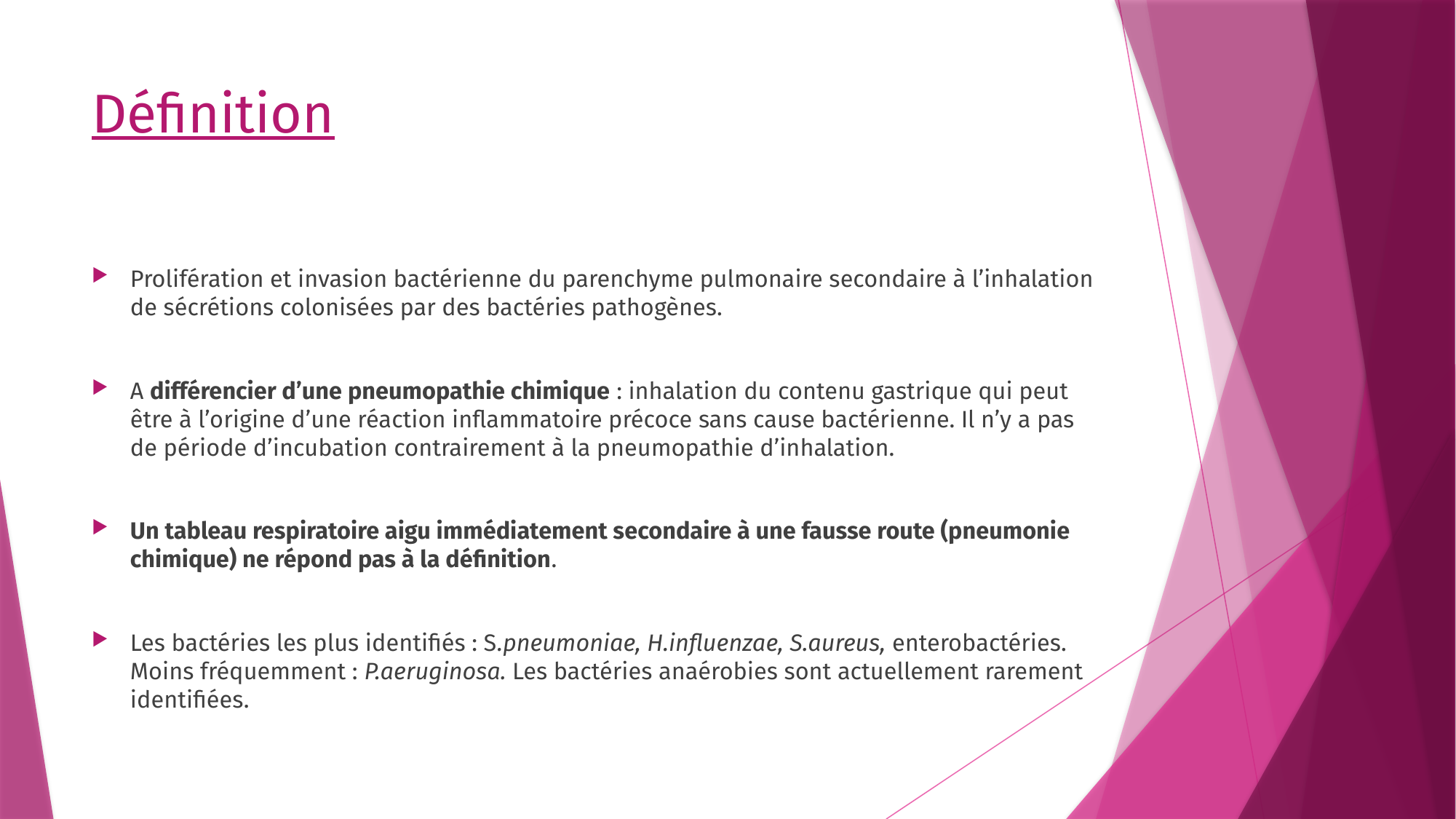

# Définition
Prolifération et invasion bactérienne du parenchyme pulmonaire secondaire à l’inhalation de sécrétions colonisées par des bactéries pathogènes.

A différencier d’une pneumopathie chimique : inhalation du contenu gastrique qui peut être à l’origine d’une réaction inflammatoire précoce sans cause bactérienne. Il n’y a pas de période d’incubation contrairement à la pneumopathie d’inhalation.

Un tableau respiratoire aigu immédiatement secondaire à une fausse route (pneumonie chimique) ne répond pas à la définition.

Les bactéries les plus identifiés : S.pneumoniae, H.influenzae, S.aureus, enterobactéries. Moins fréquemment : P.aeruginosa. Les bactéries anaérobies sont actuellement rarement identifiées.